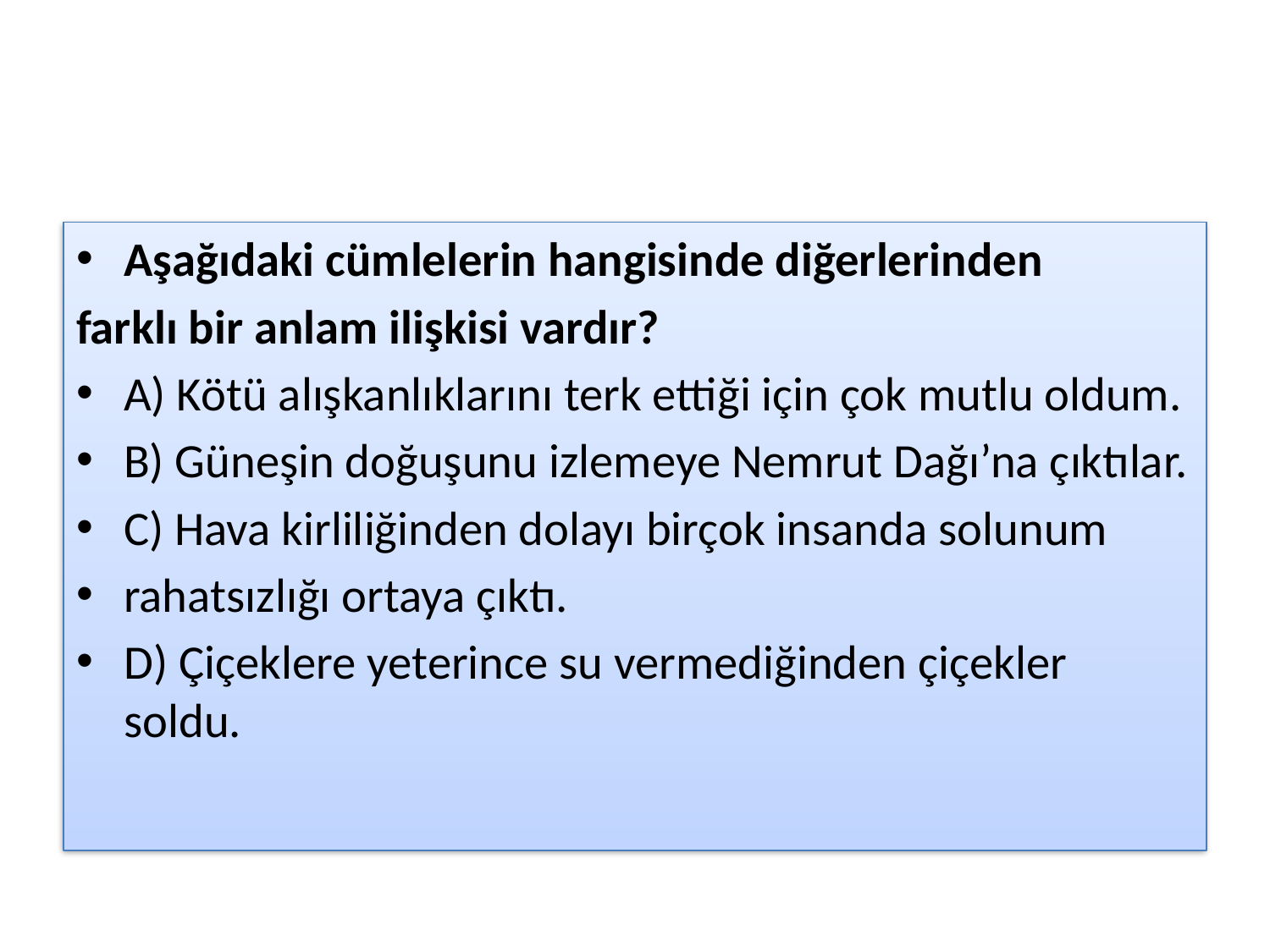

#
Aşağıdaki cümlelerin hangisinde diğerlerinden
farklı bir anlam ilişkisi vardır?
A) Kötü alışkanlıklarını terk ettiği için çok mutlu oldum.
B) Güneşin doğuşunu izlemeye Nemrut Dağı’na çıktılar.
C) Hava kirliliğinden dolayı birçok insanda solunum
rahatsızlığı ortaya çıktı.
D) Çiçeklere yeterince su vermediğinden çiçekler soldu.